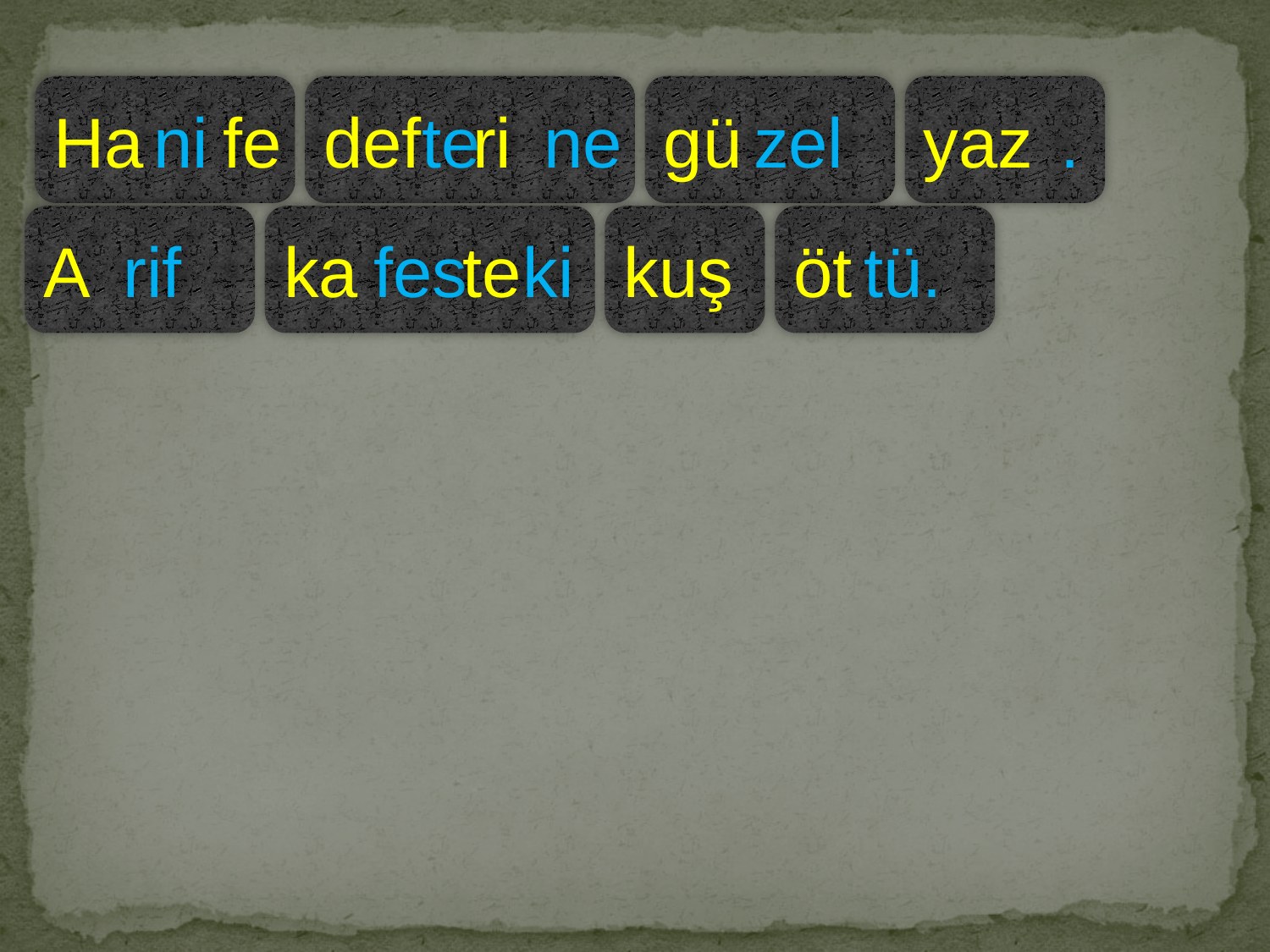

Ha
ni
fe
def
te
ri
ne
gü
zel
yaz
.
A
rif
ka
fes
te
ki
kuş
öt
tü.